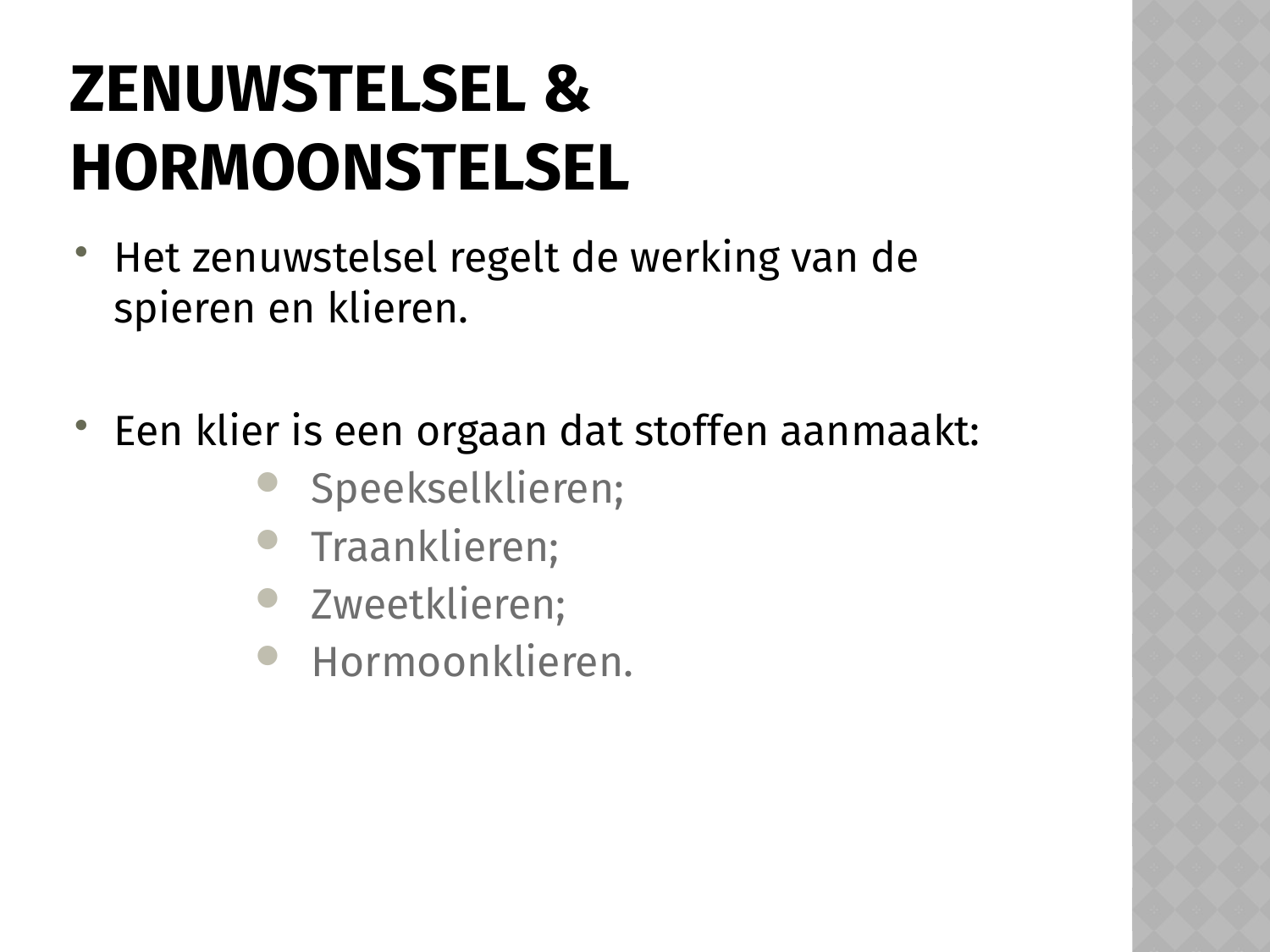

# Zenuwstelsel & Hormoonstelsel
Het zenuwstelsel regelt de werking van de spieren en klieren.

Een klier is een orgaan dat stoffen aanmaakt:
  Speekselklieren;
  Traanklieren;
  Zweetklieren;
  Hormoonklieren.